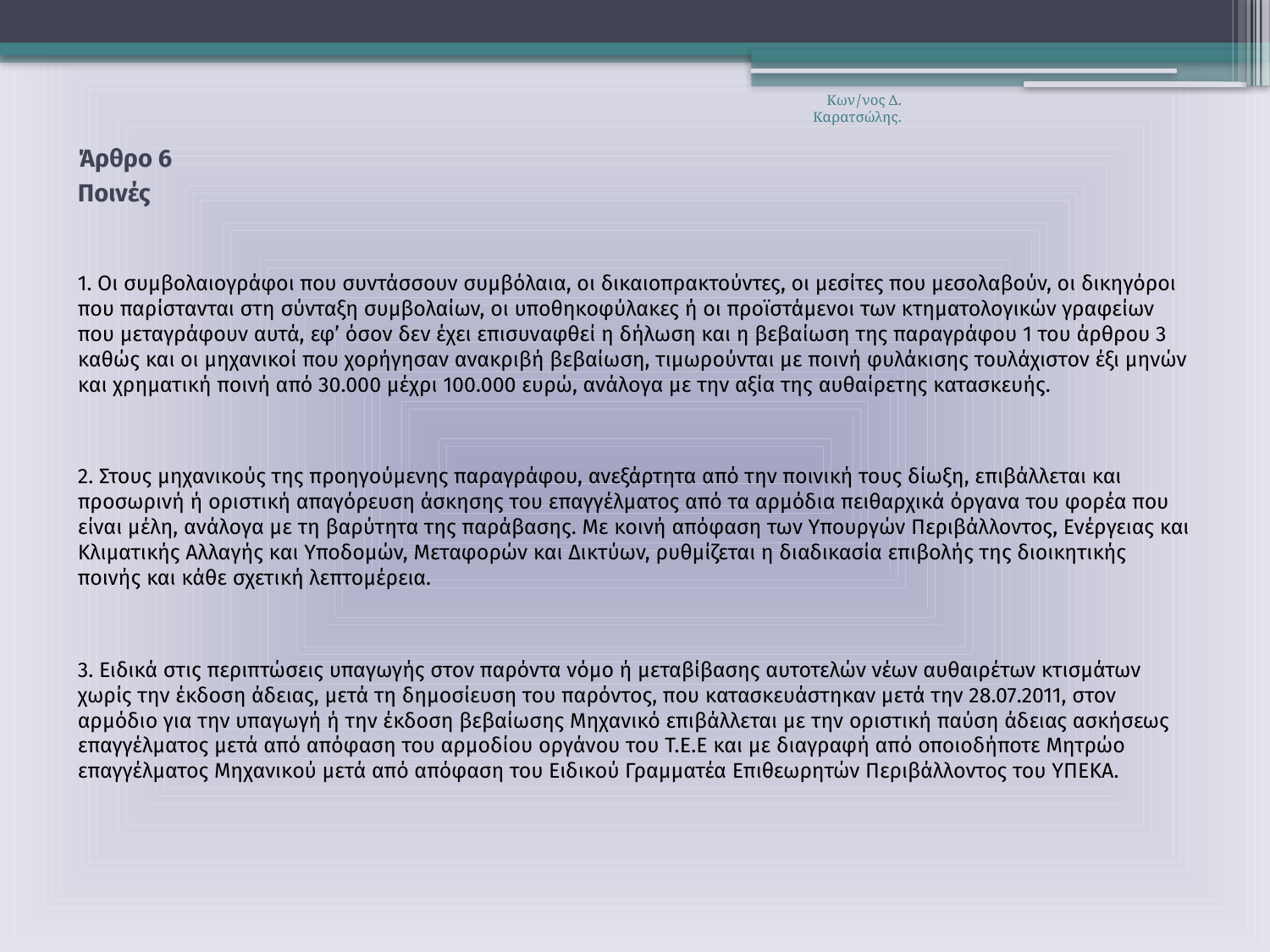

Κων/νος Δ. Καρατσώλης.
Άρθρο 6
Ποινές

1. Οι συμβολαιογράφοι που συντάσσουν συμβόλαια, οι δικαιοπρακτούντες, οι μεσίτες που μεσολαβούν, οι δικηγόροι που παρίστανται στη σύνταξη συμβολαίων, οι υποθηκοφύλακες ή οι προϊστάμενοι των κτηματολογικών γραφείων που μεταγράφουν αυτά, εφ’ όσον δεν έχει επισυναφθεί η δήλωση και η βεβαίωση της παραγράφου 1 του άρθρου 3 καθώς και οι μηχανικοί που χορήγησαν ανακριβή βεβαίωση, τιμωρούνται με ποινή φυλάκισης τουλάχιστον έξι μηνών και χρηματική ποινή από 30.000 μέχρι 100.000 ευρώ, ανάλογα με την αξία της αυθαίρετης κατασκευής.

2. Στους μηχανικούς της προηγούμενης παραγράφου, ανεξάρτητα από την ποινική τους δίωξη, επιβάλλεται και προσωρινή ή οριστική απαγόρευση άσκησης του επαγγέλματος από τα αρμόδια πειθαρχικά όργανα του φορέα που είναι μέλη, ανάλογα με τη βαρύτητα της παράβασης. Με κοινή απόφαση των Υπουργών Περιβάλλοντος, Ενέργειας και Κλιματικής Αλλαγής και Υποδομών, Μεταφορών και Δικτύων, ρυθμίζεται η διαδικασία επιβολής της διοικητικής ποινής και κάθε σχετική λεπτομέρεια.

3. Ειδικά στις περιπτώσεις υπαγωγής στον παρόντα νόμο ή μεταβίβασης αυτοτελών νέων αυθαιρέτων κτισμάτων χωρίς την έκδοση άδειας, μετά τη δημοσίευση του παρόντος, που κατασκευάστηκαν μετά την 28.07.2011, στον αρμόδιο για την υπαγωγή ή την έκδοση βεβαίωσης Μηχανικό επιβάλλεται με την οριστική παύση άδειας ασκήσεως επαγγέλματος μετά από απόφαση του αρμοδίου οργάνου του Τ.Ε.Ε και με διαγραφή από οποιοδήποτε Μητρώο επαγγέλματος Μηχανικού μετά από απόφαση του Ειδικού Γραμματέα Επιθεωρητών Περιβάλλοντος του ΥΠΕΚΑ.